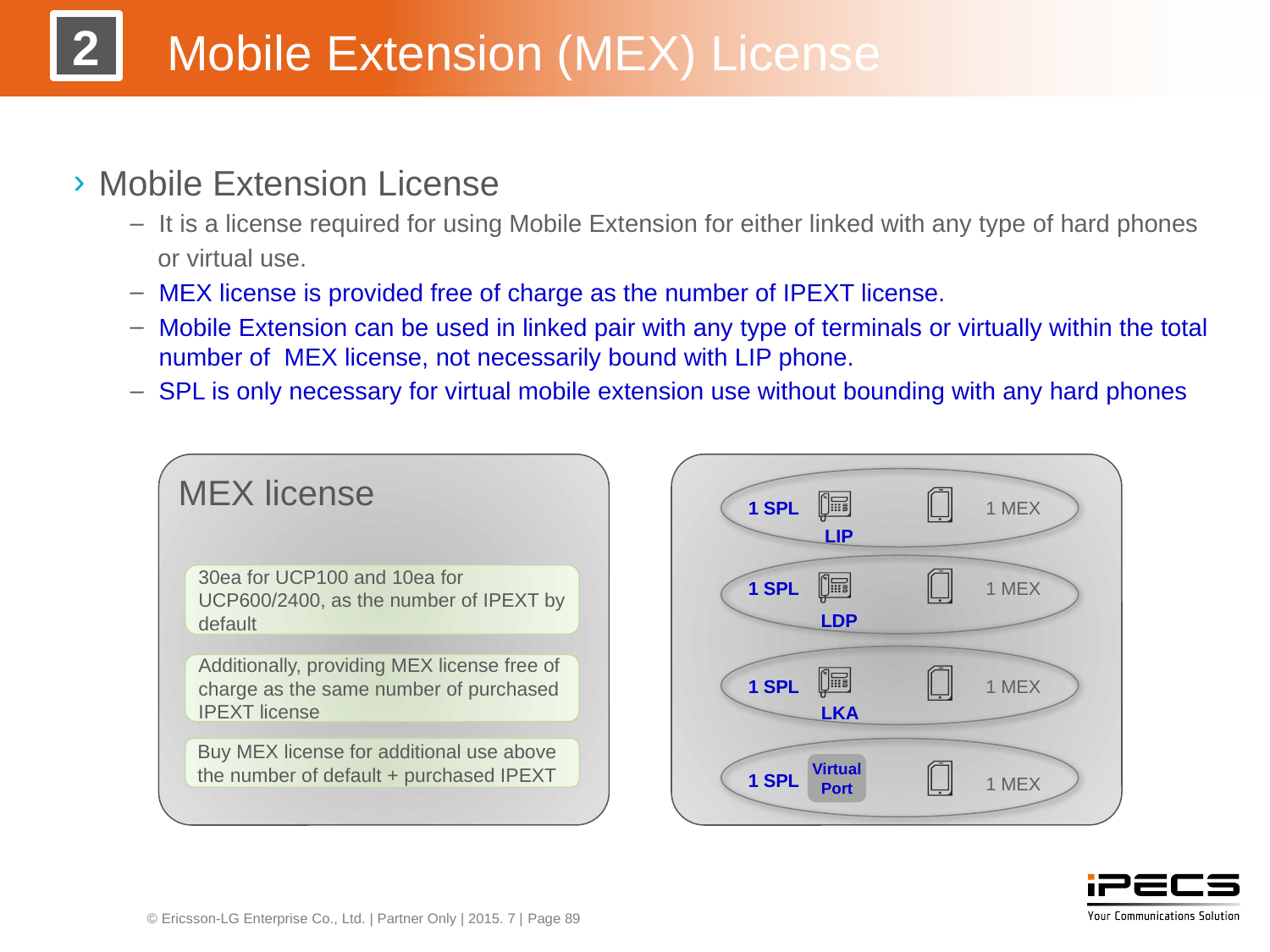

Mobile Extension (MEX) License
2
Mobile Extension License
It is a license required for using Mobile Extension for either linked with any type of hard phones
    or virtual use.
MEX license is provided free of charge as the number of IPEXT license.
Mobile Extension can be used in linked pair with any type of terminals or virtually within the total number of  MEX license, not necessarily bound with LIP phone.
SPL is only necessary for virtual mobile extension use without bounding with any hard phones
MEX license

1 SPL
1 MEX

LIP

1 SPL
1 MEX

LDP

1 SPL
1 MEX
LKA

Virtual Port

1 SPL
1 MEX
30ea for UCP100 and 10ea for UCP600/2400, as the number of IPEXT by default
Additionally, providing MEX license free of charge as the same number of purchased IPEXT license
Buy MEX license for additional use above the number of default + purchased IPEXT